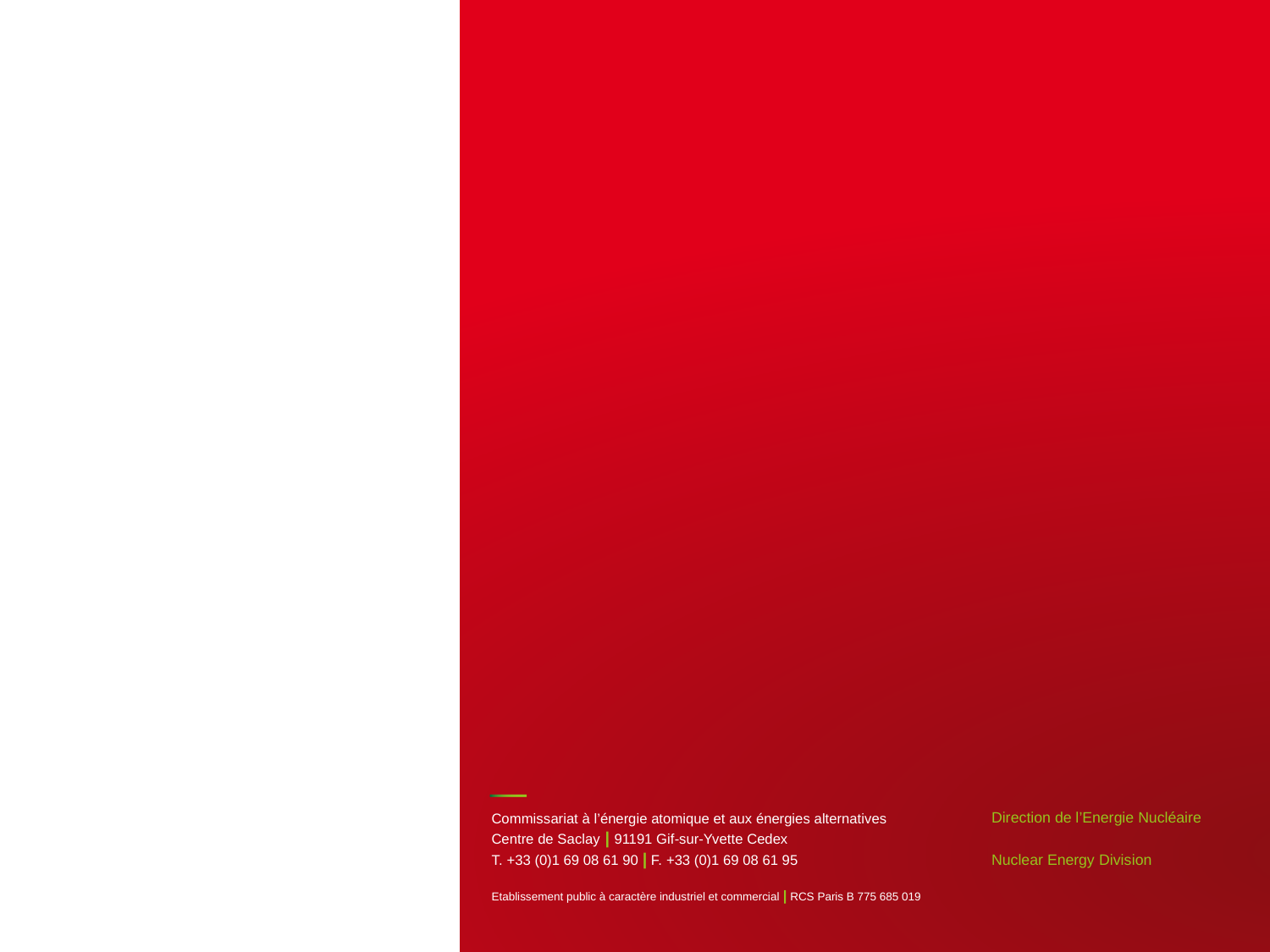

|  PAGE 11
Commissariat à l’énergie atomique et aux énergies alternatives
Centre de Saclay | 91191 Gif-sur-Yvette Cedex
T. +33 (0)1 69 08 61 90 | F. +33 (0)1 69 08 61 95
Etablissement public à caractère industriel et commercial | RCS Paris B 775 685 019
# Direction de l’Energie Nucléaire Nuclear Energy Division
CEA | JANUARY 29, 2015